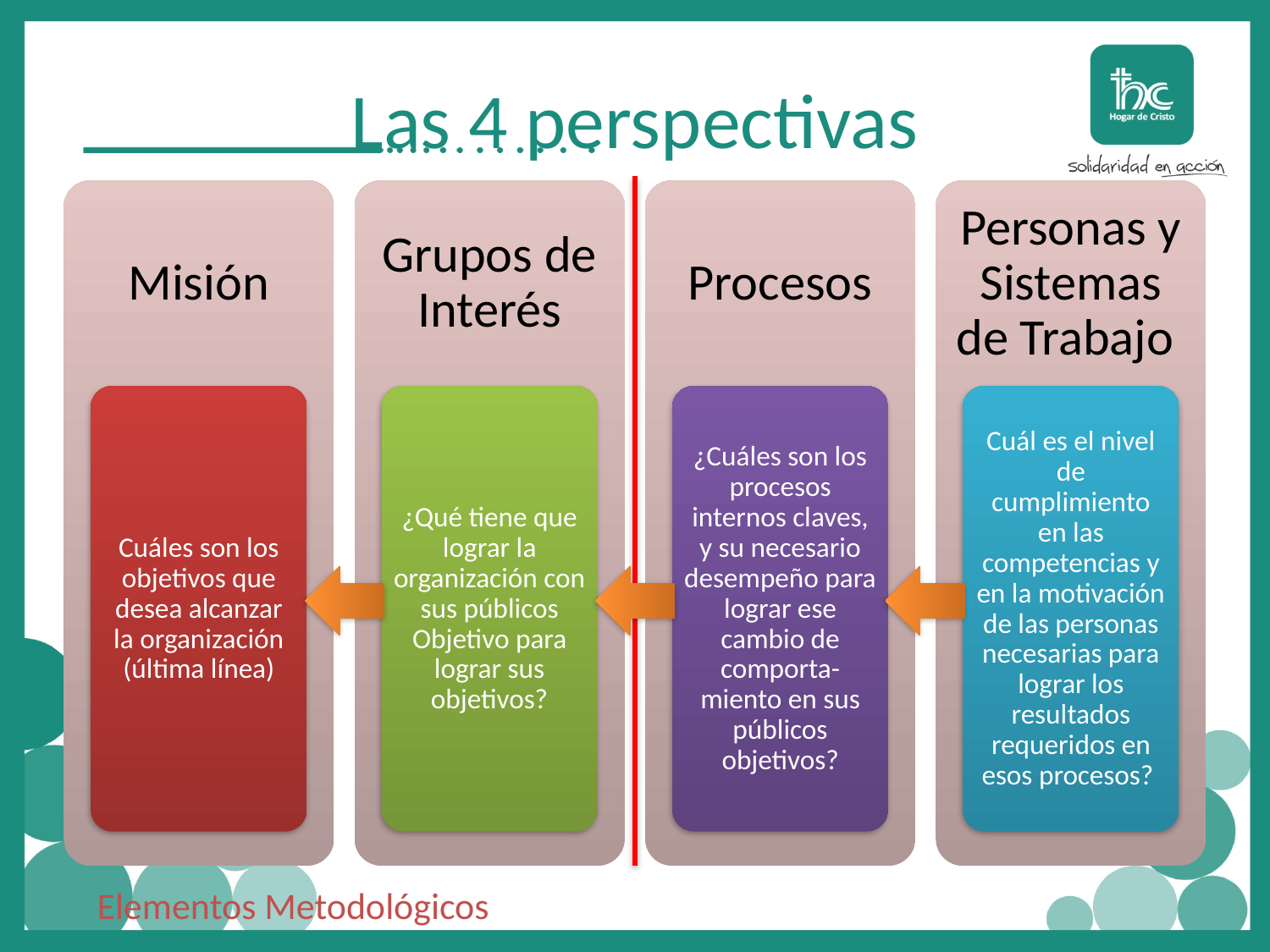

# Las 4 perspectivas
Misión
Grupos de Interés
Procesos
Personas y Sistemas de Trabajo
Cuáles son los objetivos que desea alcanzar la organización (última línea)
¿Qué tiene que lograr la organización con sus públicos Objetivo para lograr sus objetivos?
¿Cuáles son los procesos internos claves, y su necesario desempeño para lograr ese cambio de comporta-miento en sus públicos objetivos?
Cuál es el nivel de cumplimiento en las competencias y en la motivación de las personas necesarias para lograr los resultados requeridos en esos procesos?

Elementos Metodológicos